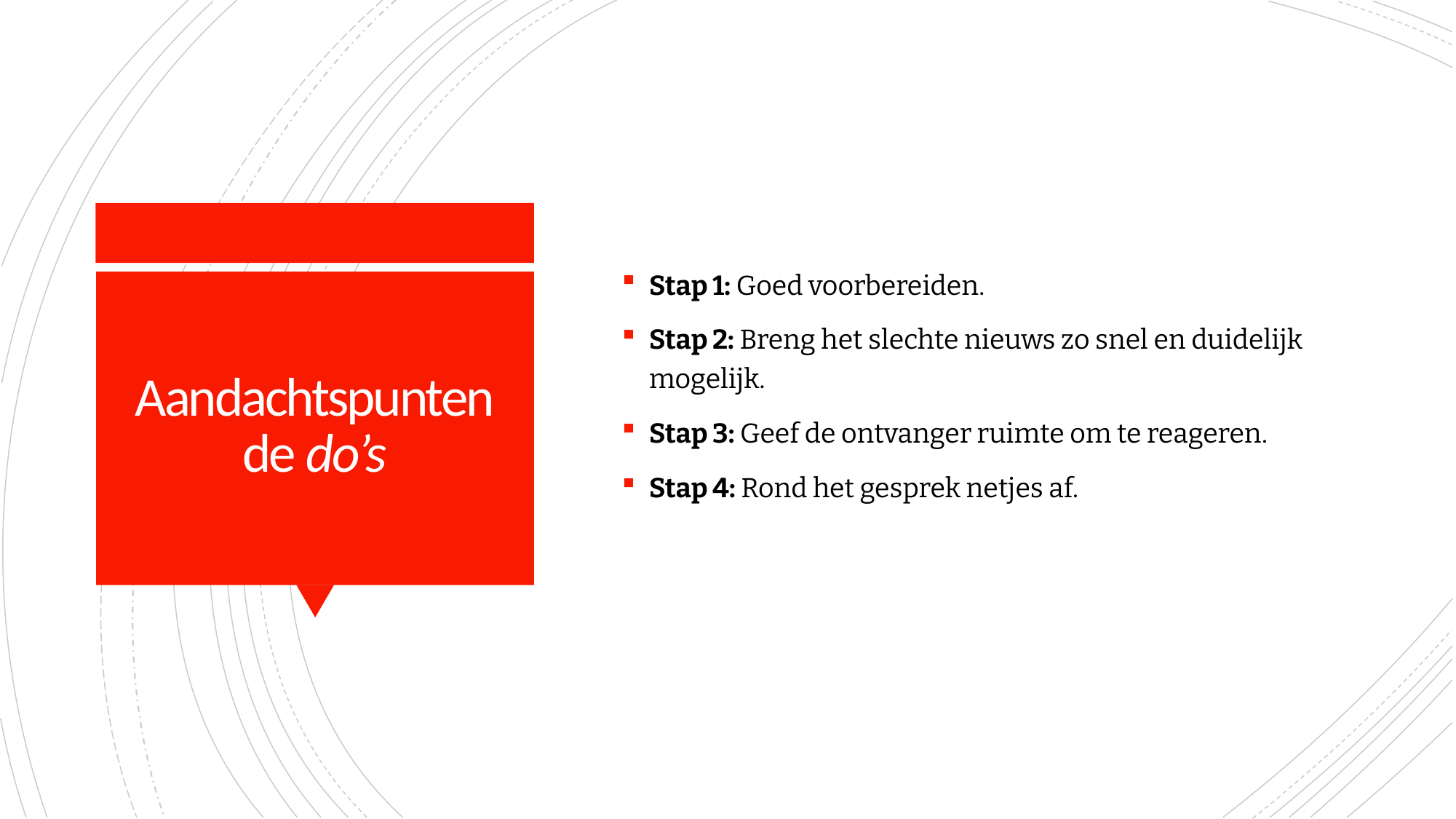

Stap 1: Goed voorbereiden.
Stap 2: Breng het slechte nieuws zo snel en duidelijk mogelijk.
Stap 3: Geef de ontvanger ruimte om te reageren.
Stap 4: Rond het gesprek netjes af.

# Aandachtspunten de do’s